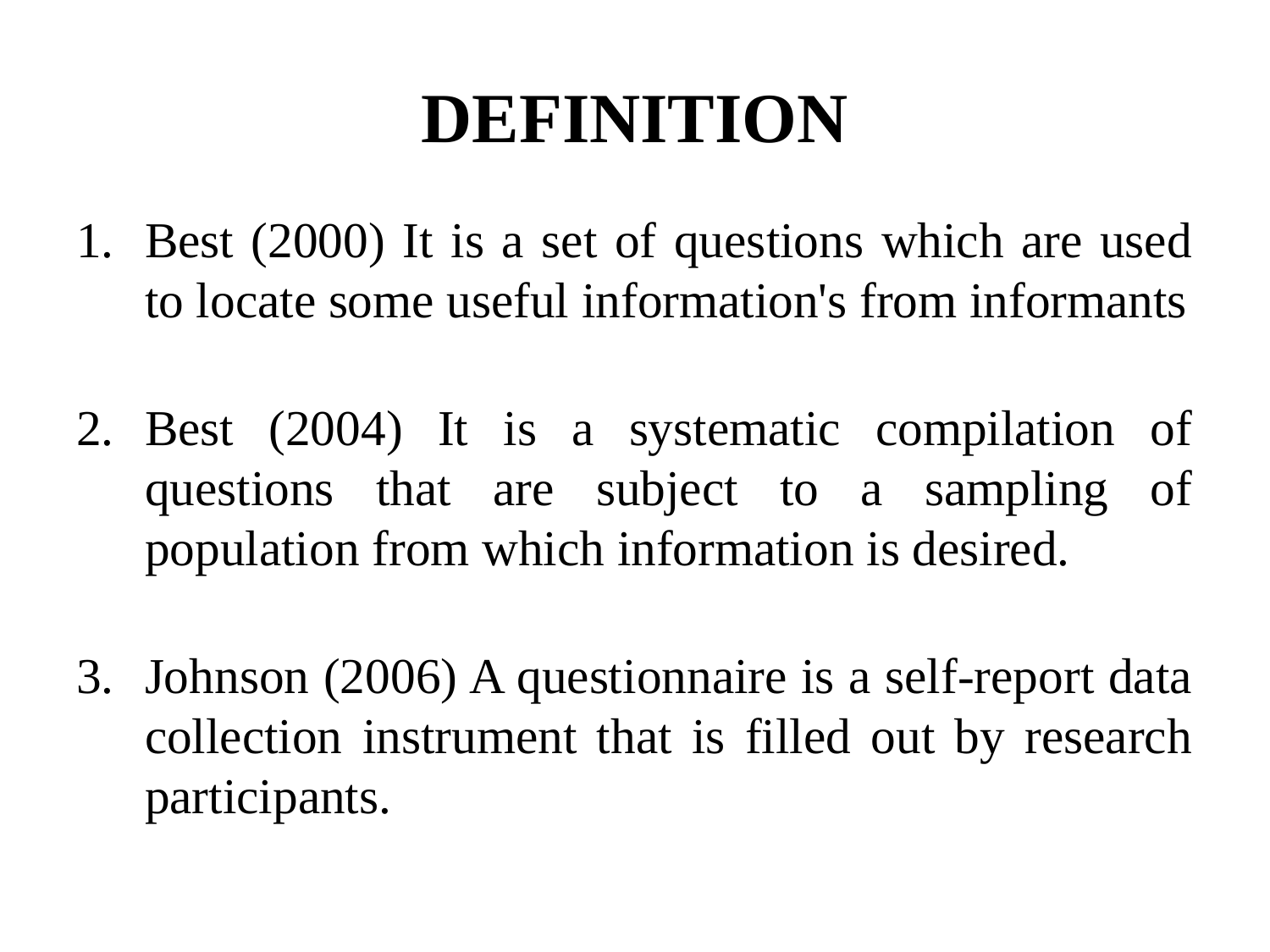

# DEFINITION
Best (2000) It is a set of questions which are used to locate some useful information's from informants

Best (2004) It is a systematic compilation of questions that are subject to a sampling of population from which information is desired.

Johnson (2006) A questionnaire is a self-report data collection instrument that is filled out by research participants.